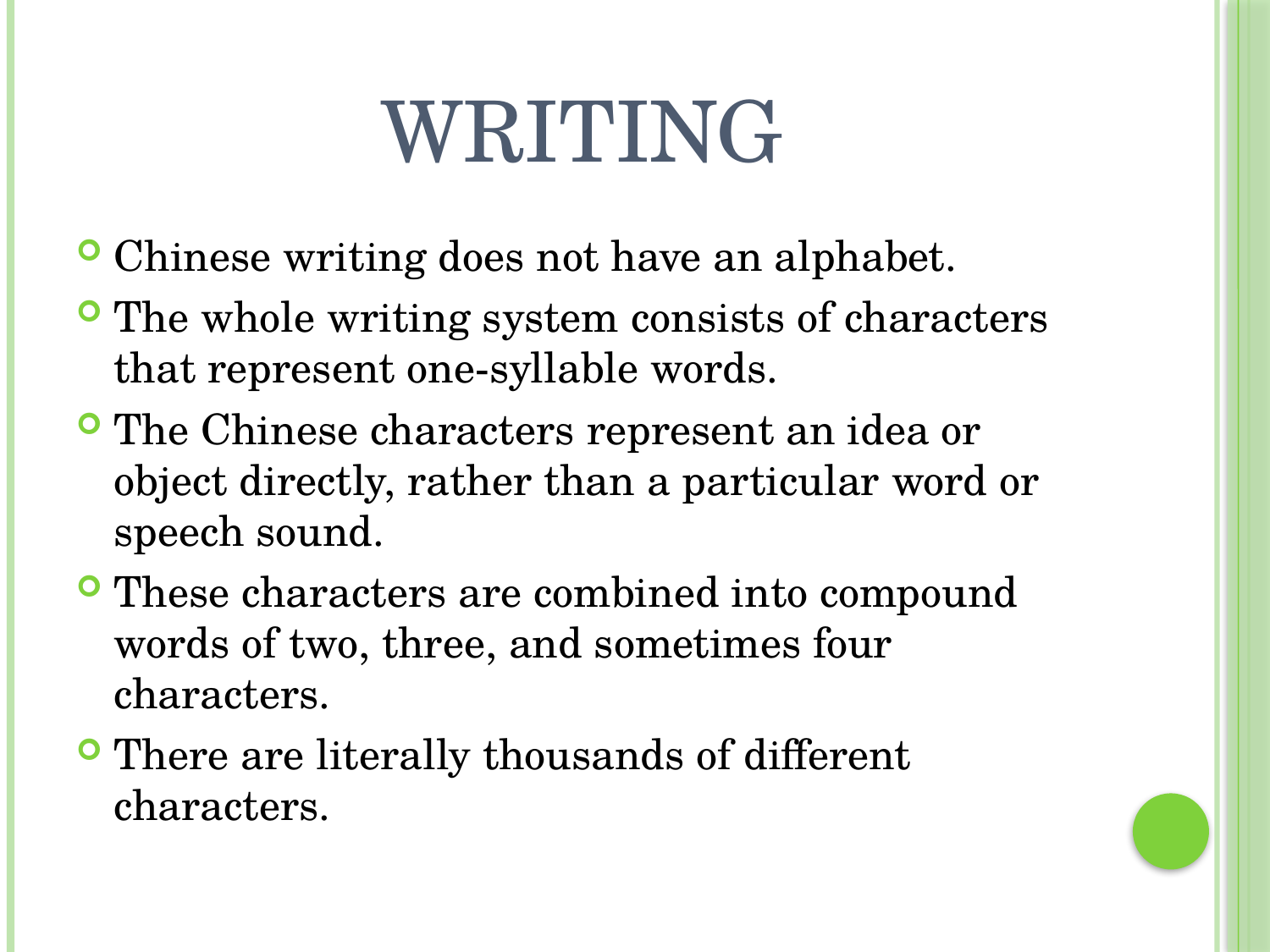

# Writing
Chinese writing does not have an alphabet.
The whole writing system consists of characters that represent one-syllable words.
The Chinese characters represent an idea or object directly, rather than a particular word or speech sound.
These characters are combined into compound words of two, three, and sometimes four characters.
There are literally thousands of different characters.